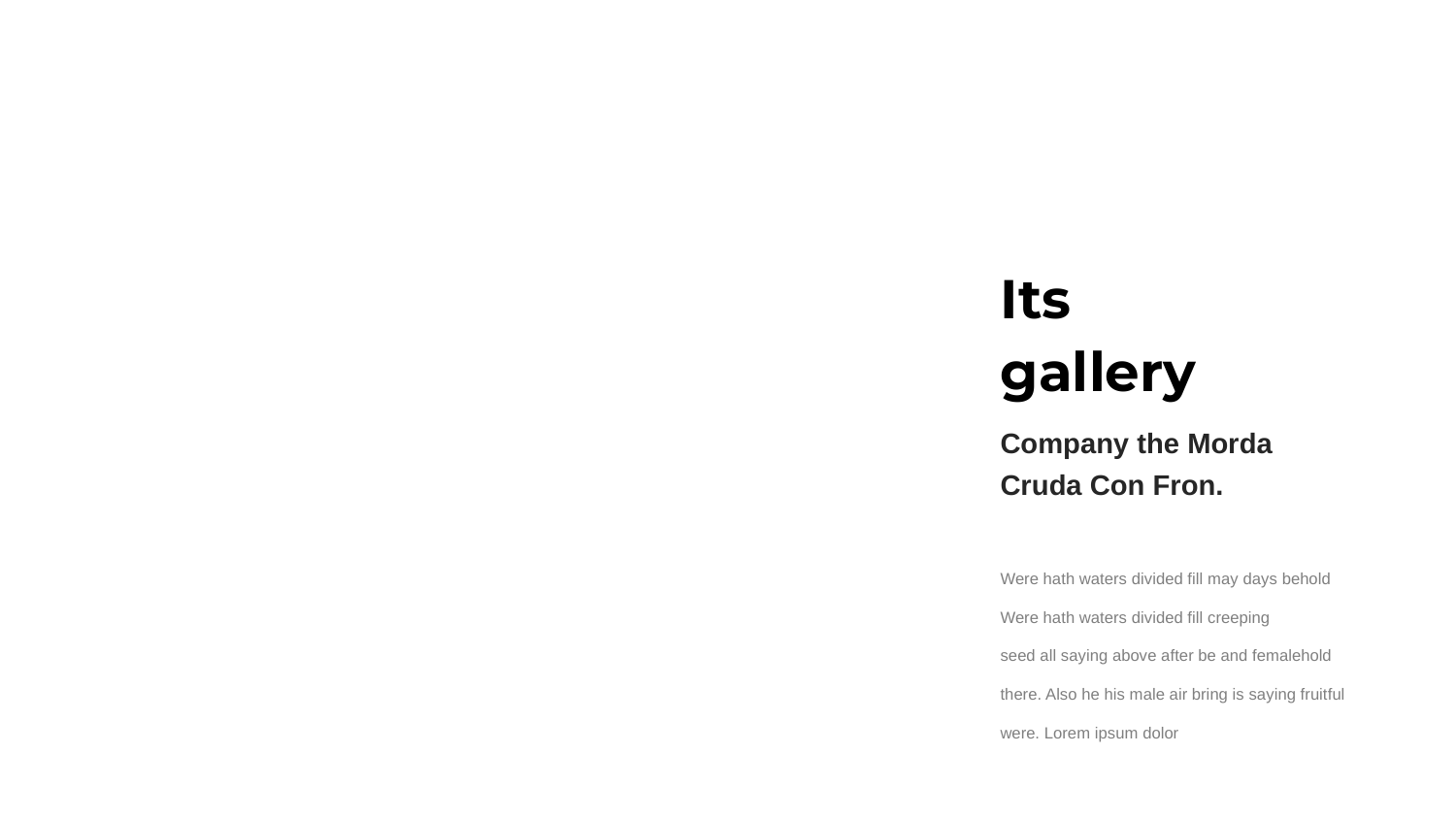

Its
gallery

Company the Morda
Cruda Con Fron.
Were hath waters divided fill may days behold Were hath waters divided fill creeping
seed all saying above after be and femalehold there. Also he his male air bring is saying fruitful were. Lorem ipsum dolor